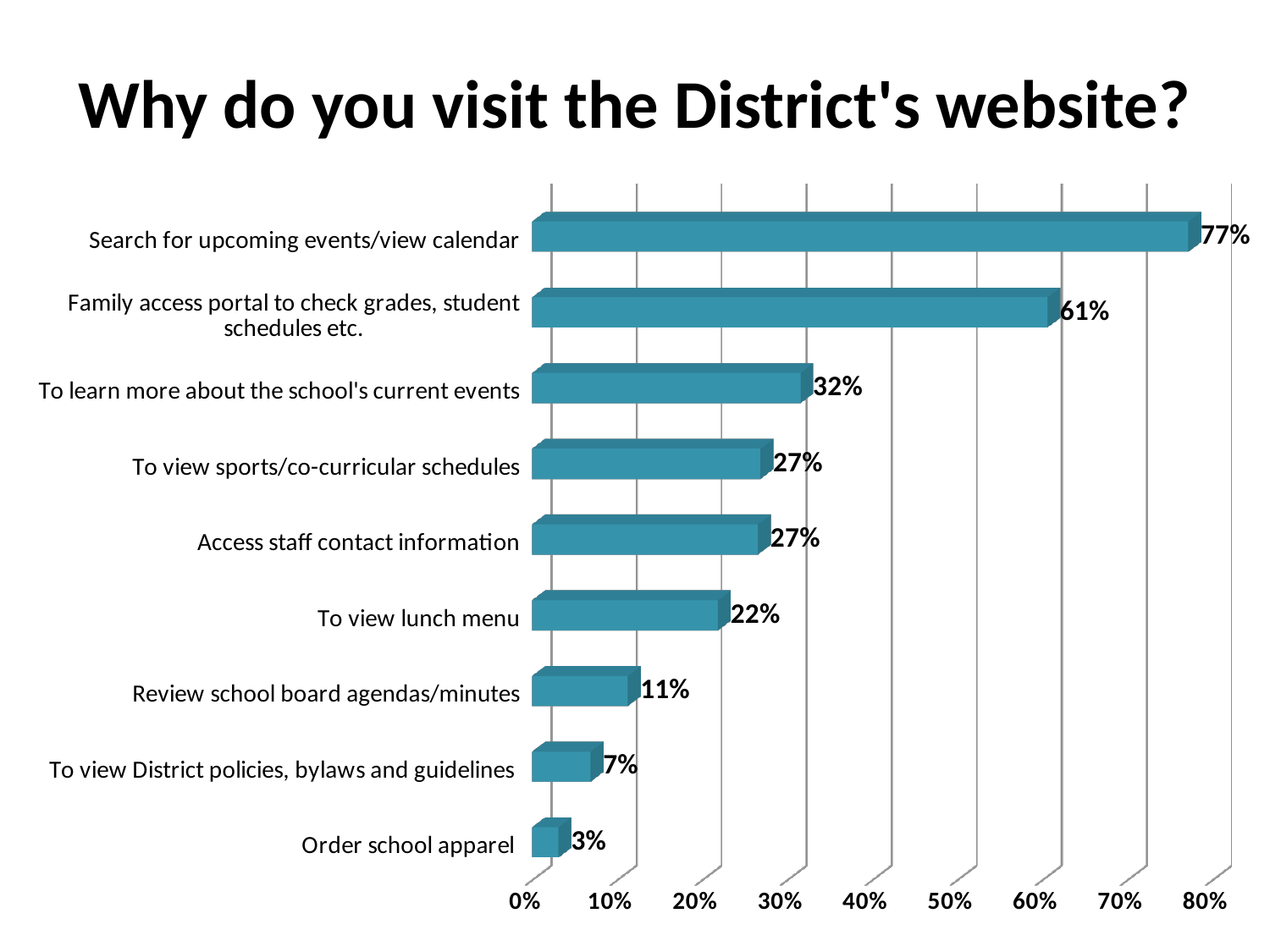

# Why do you visit the District's website?

[unsupported chart]